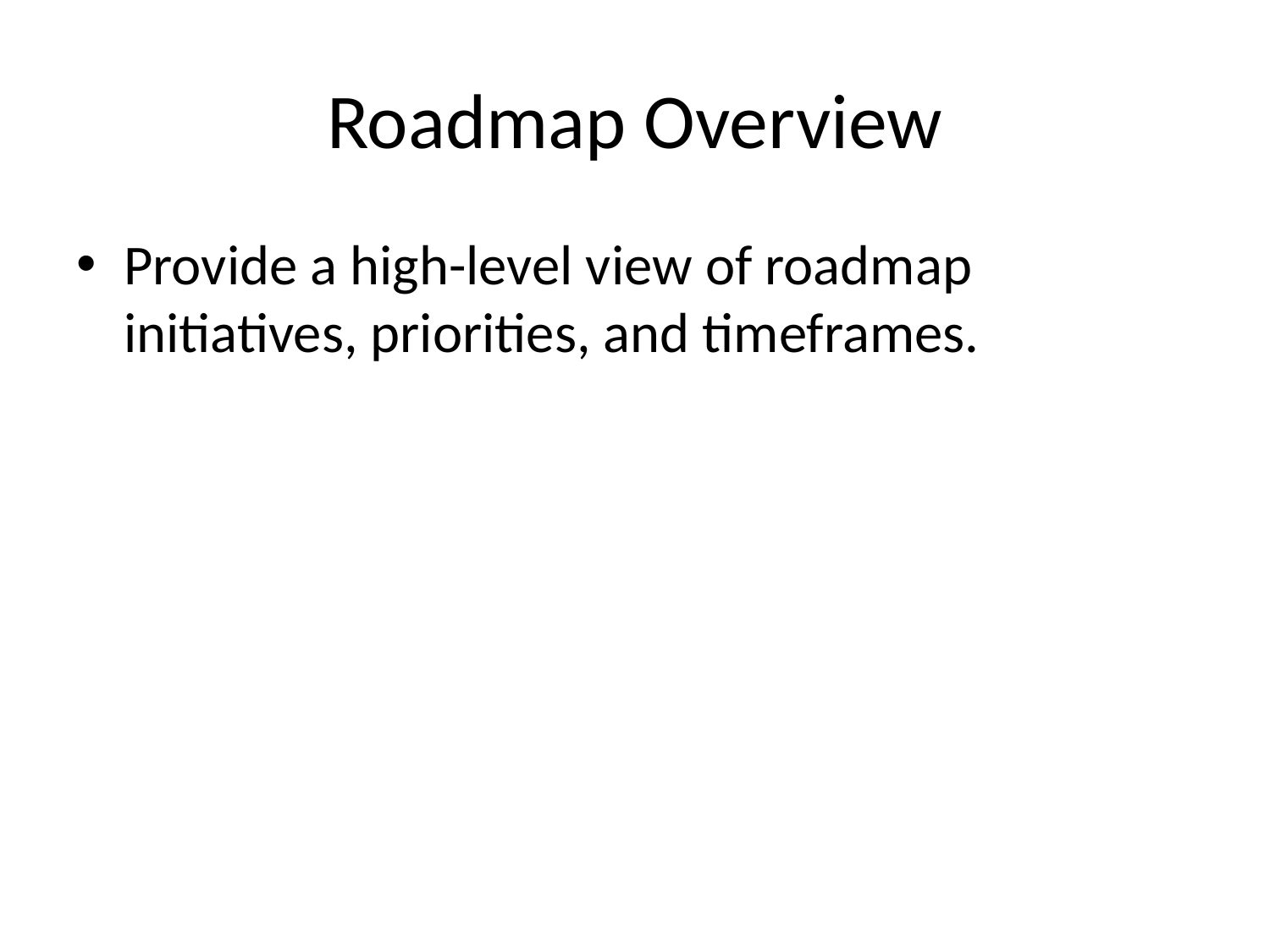

# Roadmap Overview
Provide a high-level view of roadmap initiatives, priorities, and timeframes.